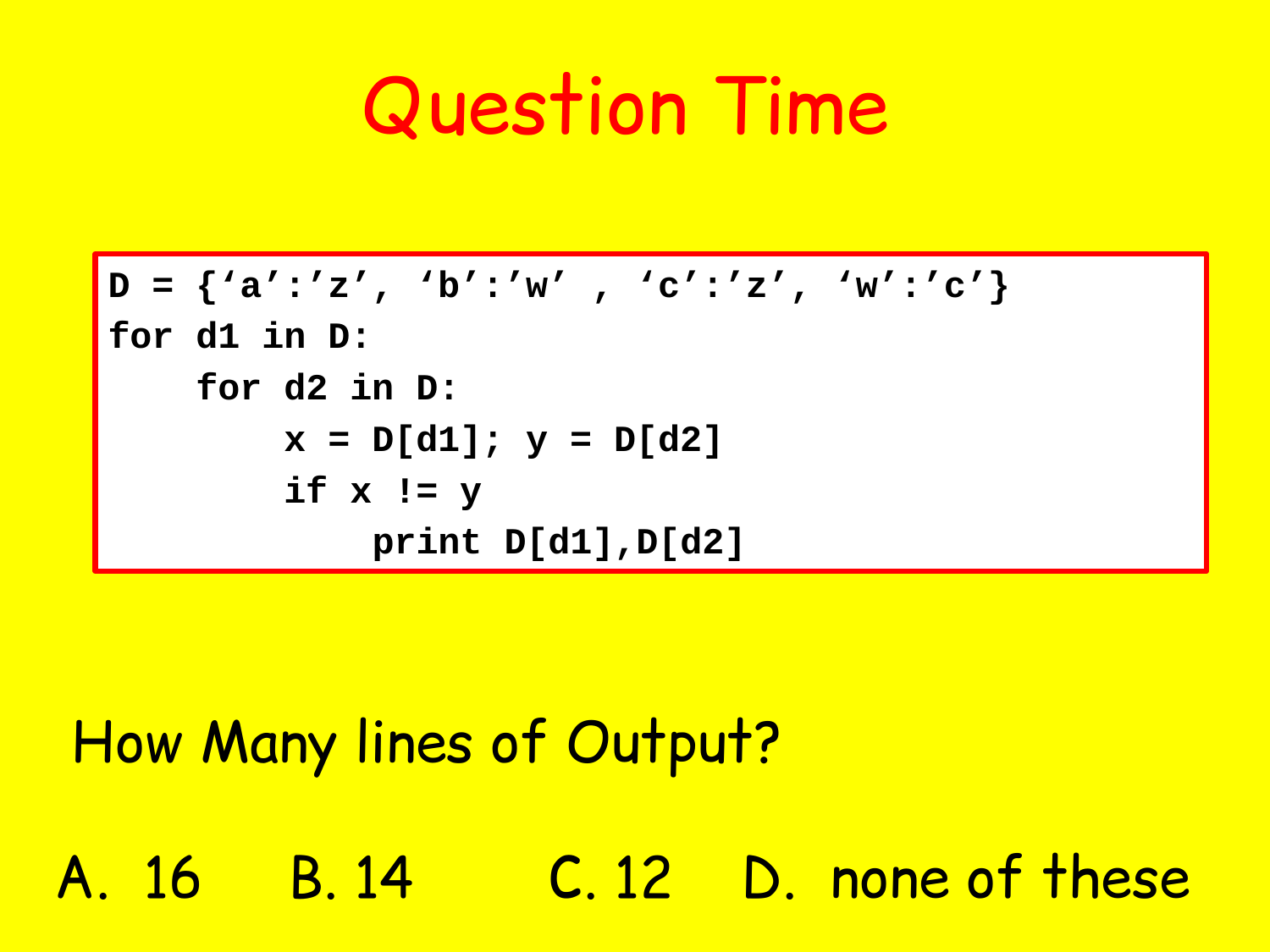

# Question Time
D = {‘a’:’z’, ‘b’:’w’ , ‘c’:’z’, ‘w’:’c’}
for d1 in D:
    for d2 in D:
        x = D[d1]; y = D[d2]
        if x != y
            print D[d1],D[d2]

 How Many lines of Output?

A.  16     B. 14        C. 12    D.  none of these